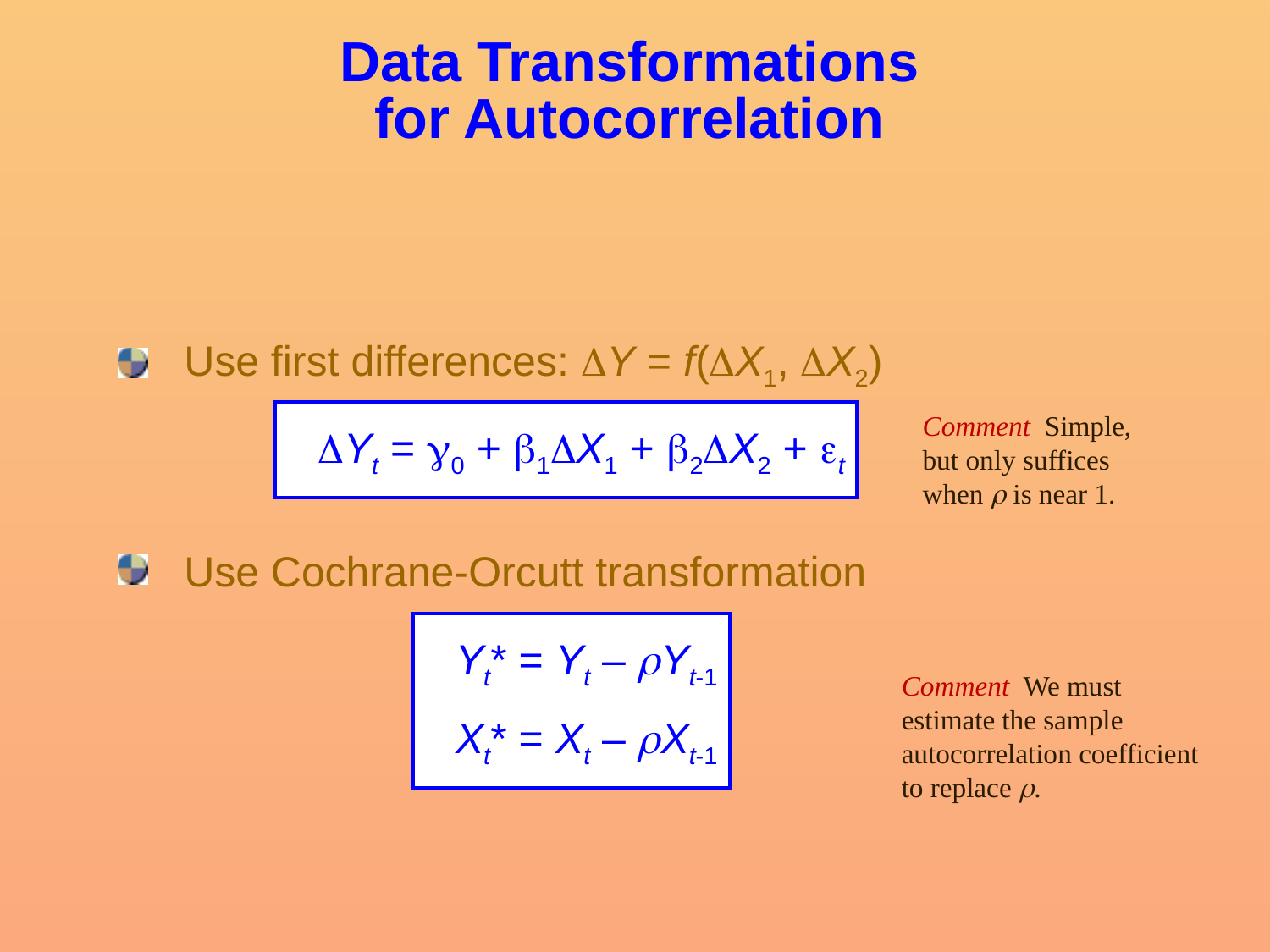

# Data Transformations for Autocorrelation
   Use first differences: ΔY = f(ΔX1, ΔX2)

   Use Cochrane-Orcutt transformation

ΔYt = γ0 + β1ΔX1 + β2ΔX2 + εt
Comment  Simple, but only suffices when ρ is near 1.
Yt* = Yt – ρYt-1
Xt* = Xt – ρXt-1
Comment  We must estimate the sample autocorrelation coefficient to replace ρ.